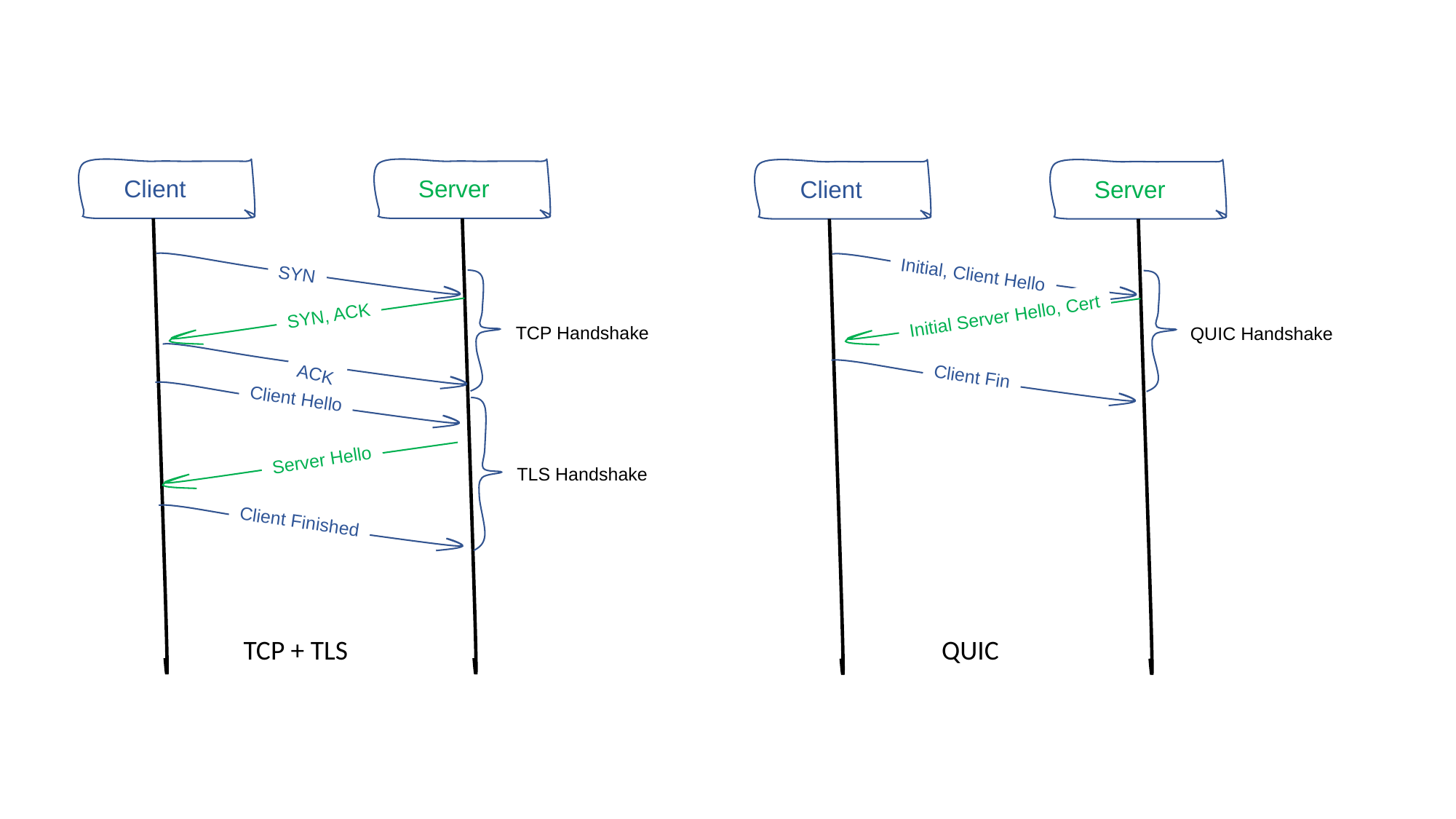

Client
Server
Client
Server

SYN
Initial, Client Hello

SYN, ACK

Initial Server Hello, Cert
TCP Handshake
QUIC Handshake

ACK

Client Fin

Client Hello

Server Hello
TLS Handshake
Client Finished

TCP + TLS
QUIC